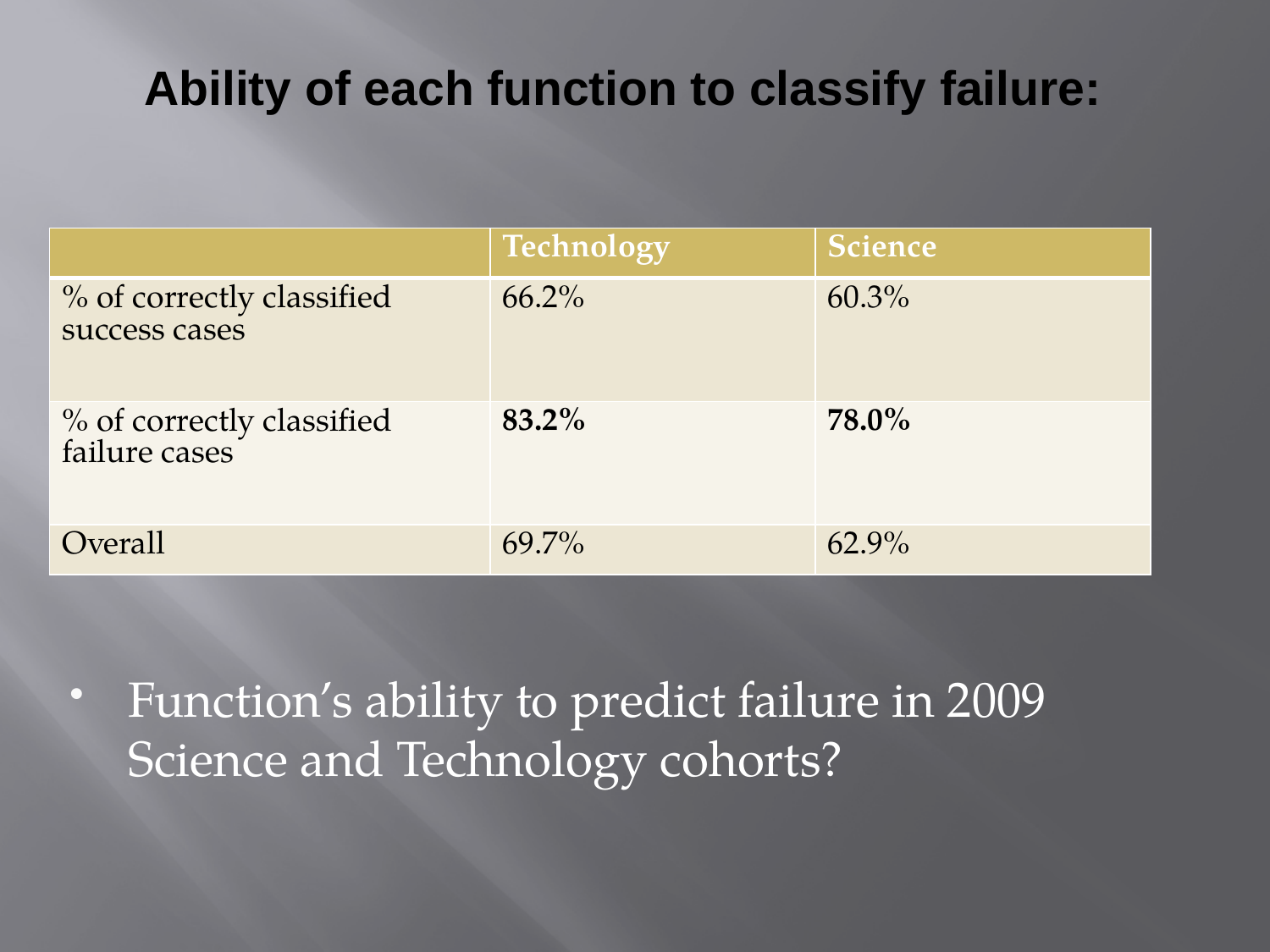

# Ability of each function to classify failure:

Function’s ability to predict failure in 2009 Science and Technology cohorts?

|  | Technology | Science |
| --- | --- | --- |
| % of correctly classified success cases | 66.2% | 60.3% |
| % of correctly classified failure cases | 83.2% | 78.0% |
| Overall | 69.7% | 62.9% |